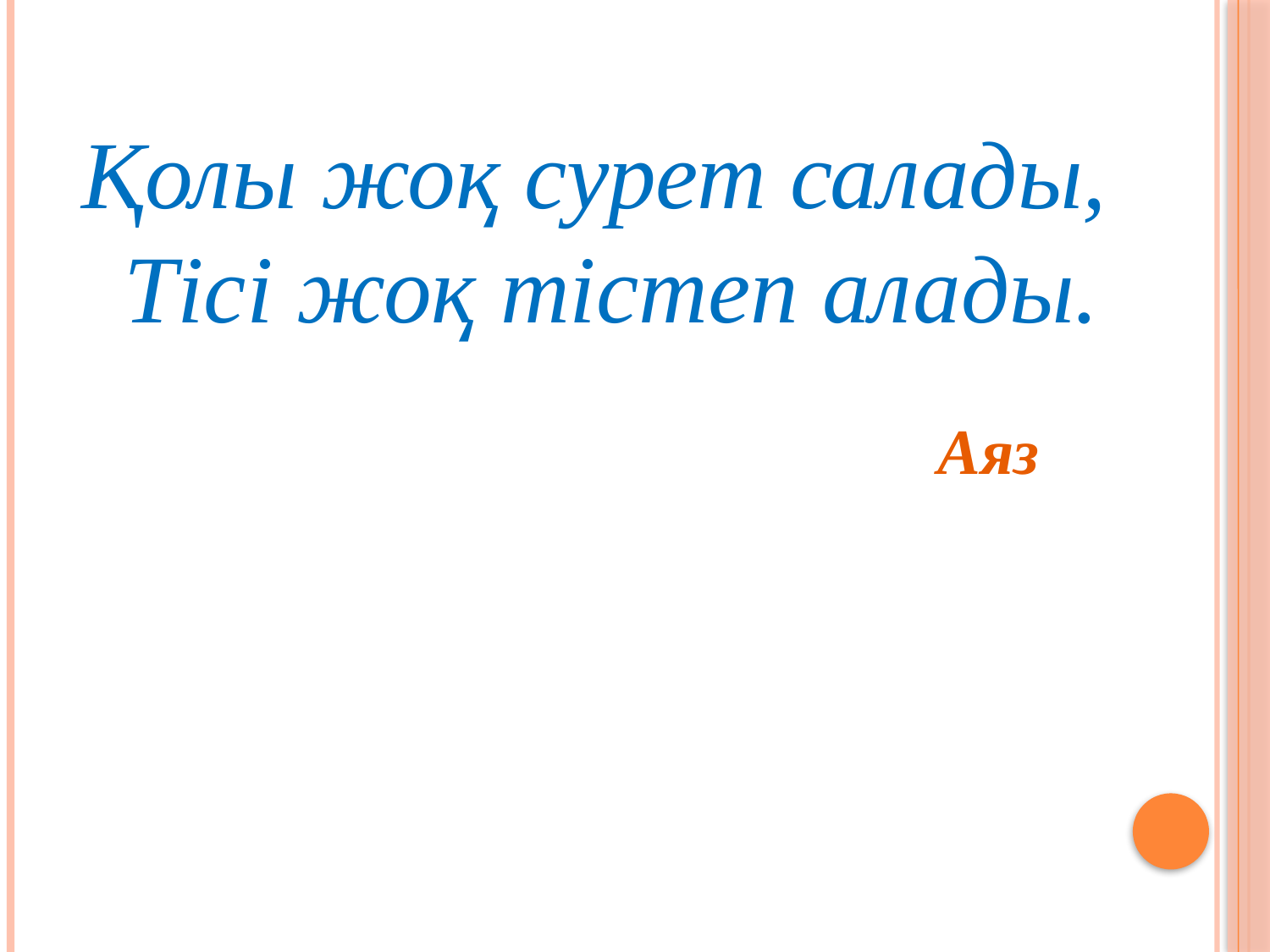

Қолы жоқ сурет салады,
Тісі жоқ тістеп алады.

                                                  Аяз